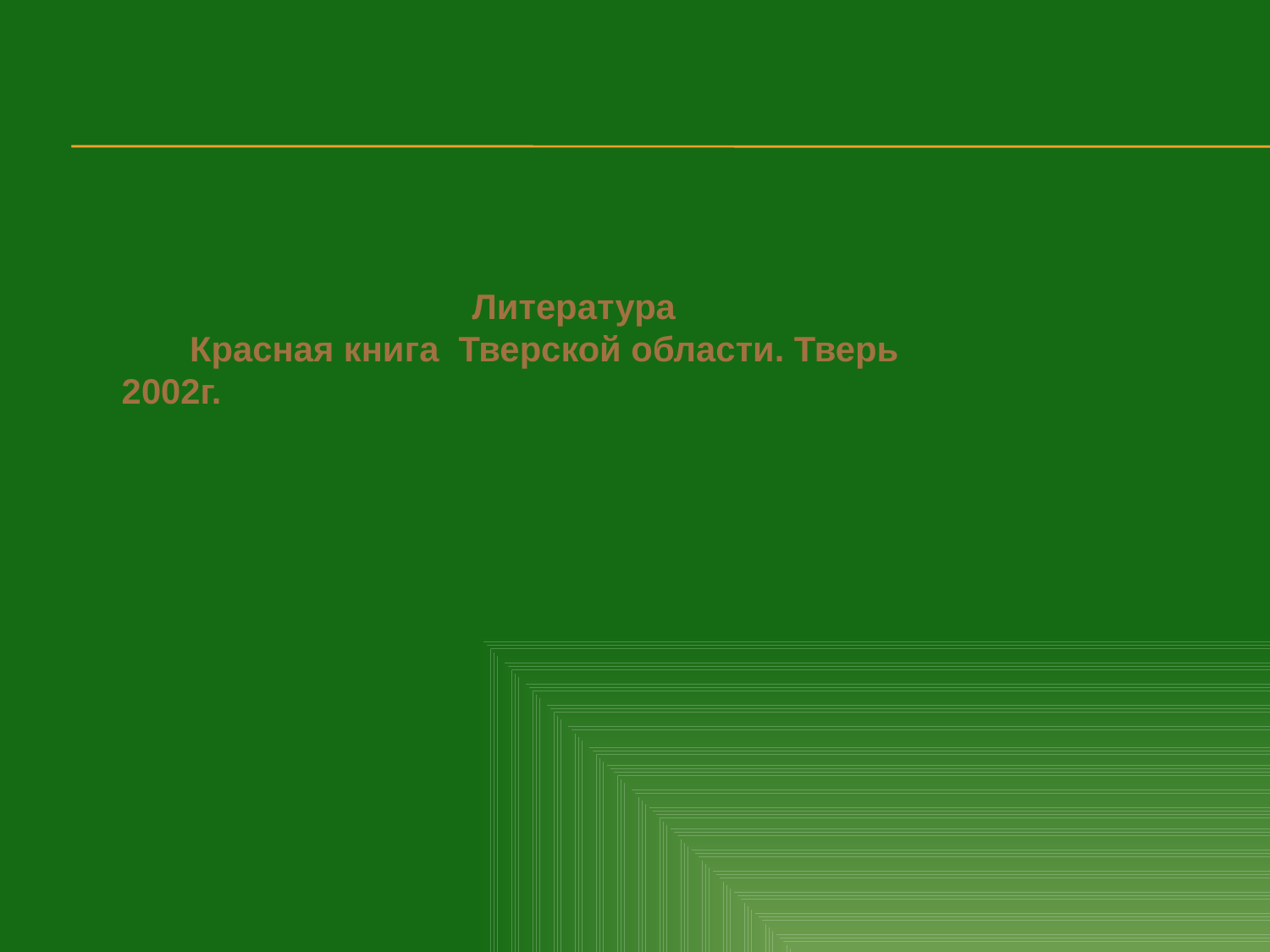

Литература
       Красная книга  Тверской области. Тверь 2002г.